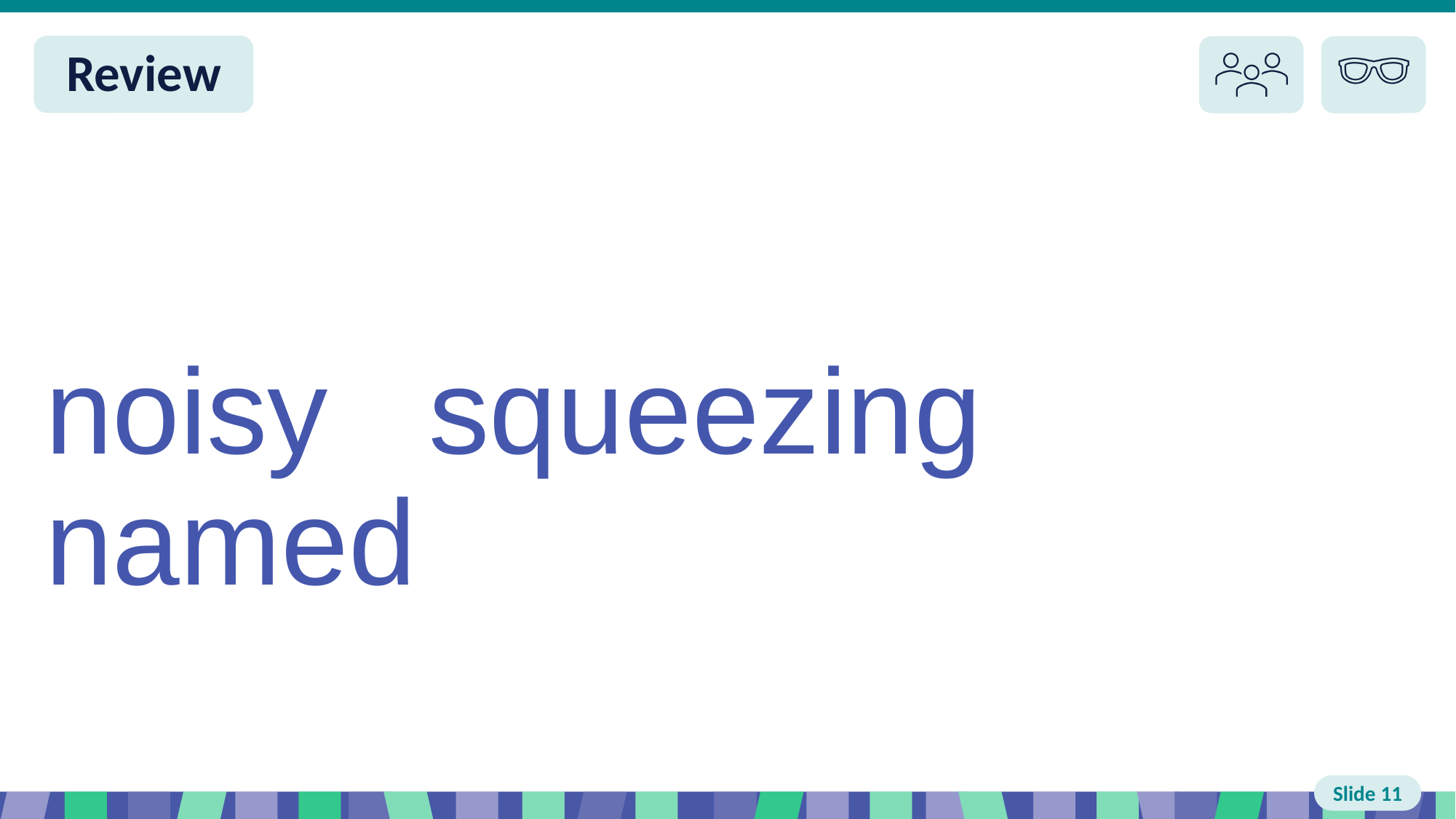

Slide 11 Review You do
noisy   squeezing   named